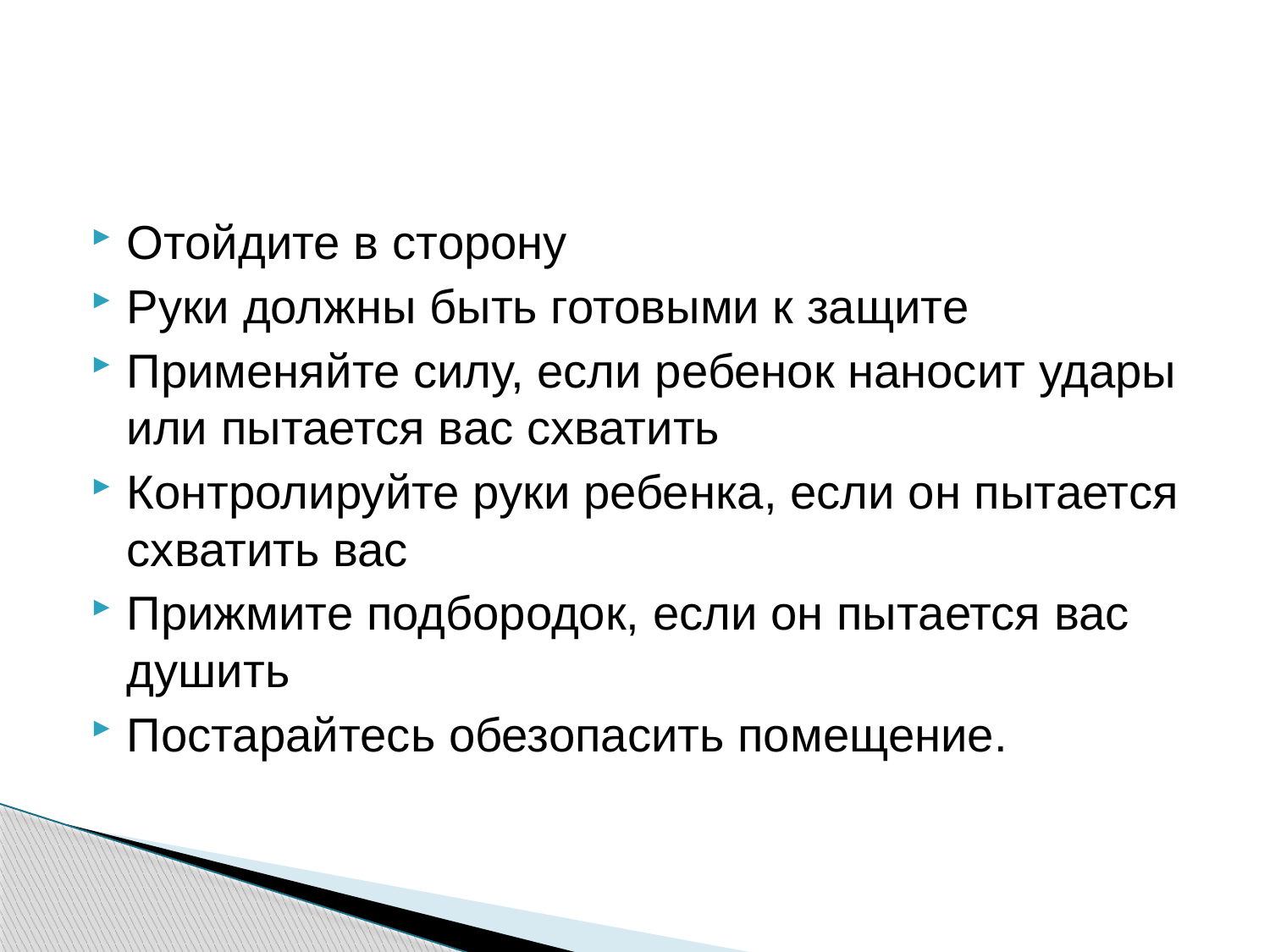

#
Отойдите в сторону
Руки должны быть готовыми к защите
Применяйте силу, если ребенок наносит удары или пытается вас схватить
Контролируйте руки ребенка, если он пытается схватить вас
Прижмите подбородок, если он пытается вас душить
Постарайтесь обезопасить помещение.